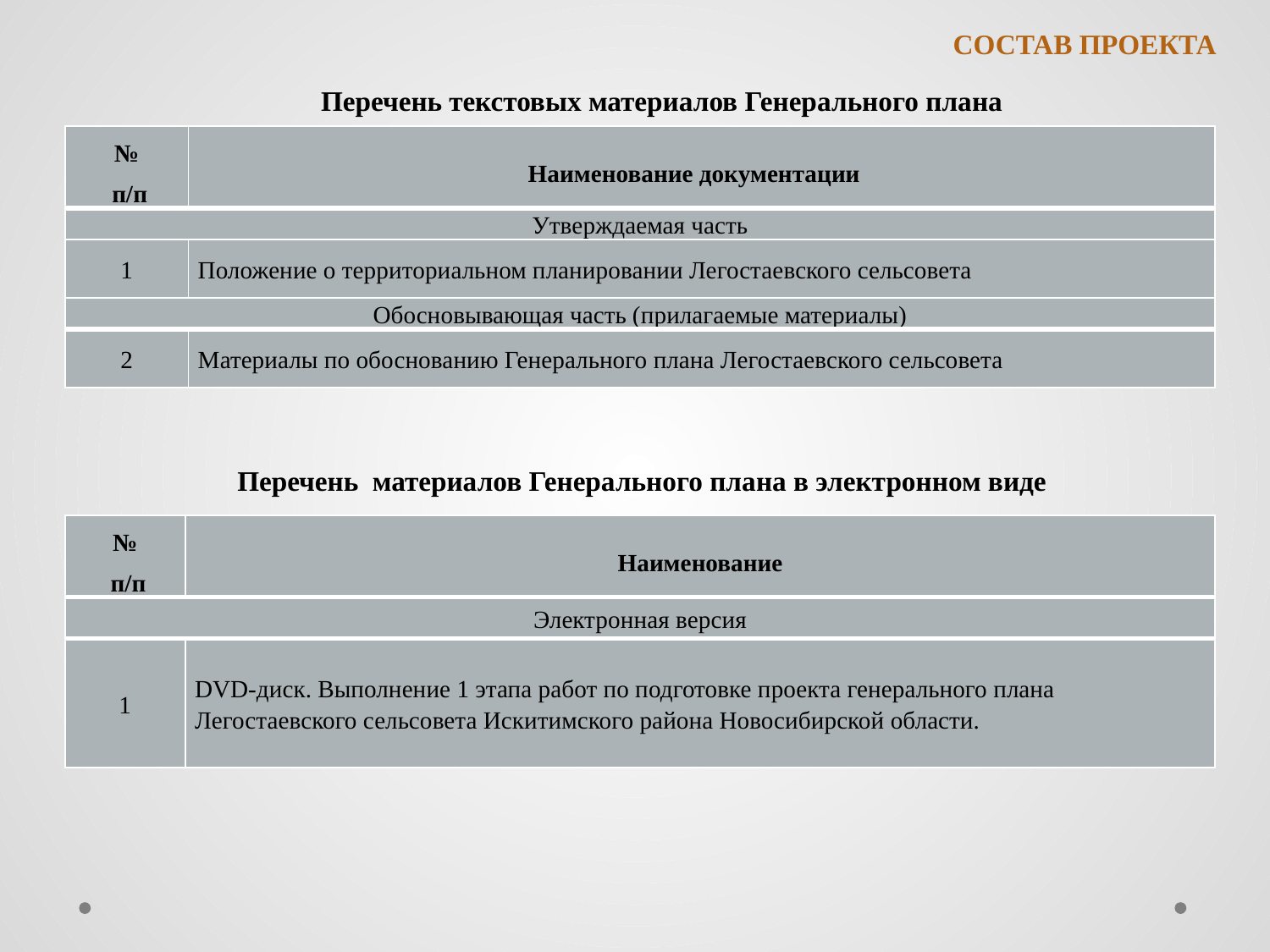

СОСТАВ ПРОЕКТА
Перечень текстовых материалов Генерального плана
| № п/п | Наименование документации |
| --- | --- |
| Утверждаемая часть |  |
| 1 | Положение о территориальном планировании Легостаевского сельсовета |
| Обосновывающая часть (прилагаемые материалы) |  |
| 2 | Материалы по обоснованию Генерального плана Легостаевского сельсовета |
Перечень  материалов Генерального плана в электронном виде
| № п/п | Наименование |
| --- | --- |
| Электронная версия |  |
| 1 | DVD-диск. Выполнение 1 этапа работ по подготовке проекта генерального плана Легостаевского сельсовета Искитимского района Новосибирской области. |